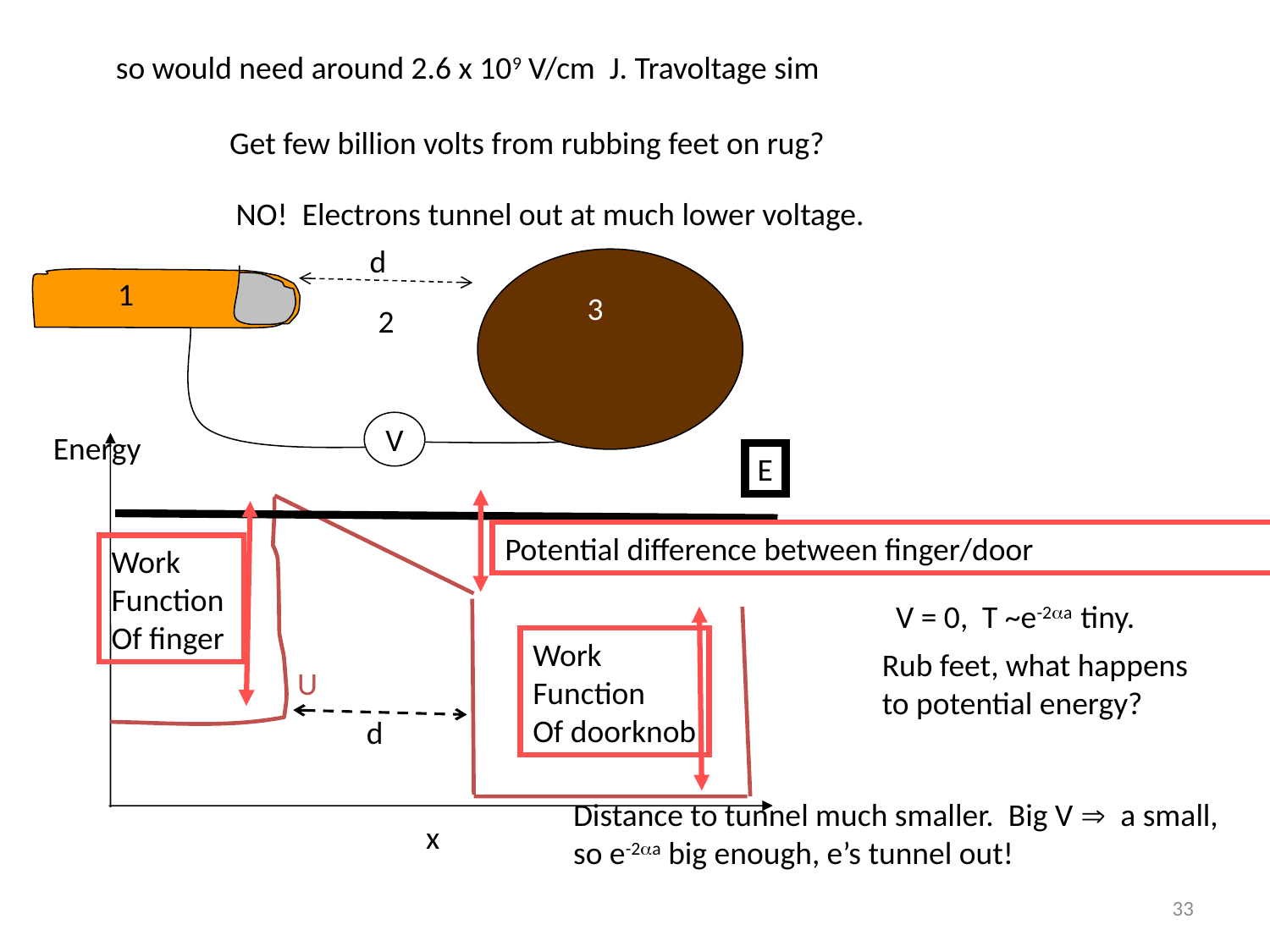

so would need around 2.6 x 109 V/cm  J. Travoltage sim
Get few billion volts from rubbing feet on rug?
NO!  Electrons tunnel out at much lower voltage.
d

1

3
2

V
Energy

E

Potential difference between finger/door
Work
Function
Of finger
V = 0,  T ~e-2αa  tiny.

Work
Function
Of doorknob
Rub feet, what happens
to potential energy?
U
d

Distance to tunnel much smaller.  Big V ⇒  a small, so e-2αa big enough, e’s tunnel out!

x
33